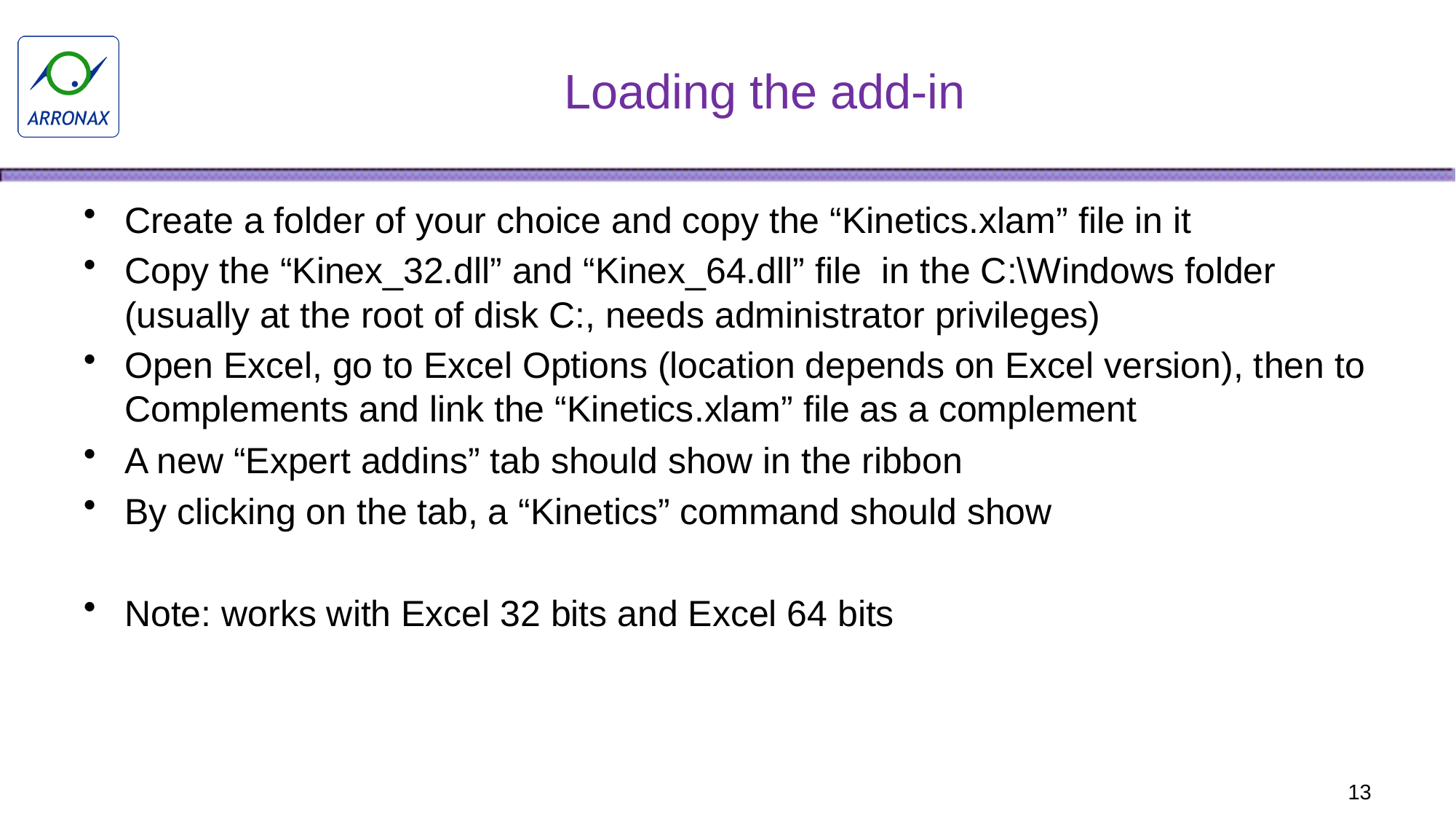

# Loading the add-in
Create a folder of your choice and copy the “Kinetics.xlam” file in it
Copy the “Kinex_32.dll” and “Kinex_64.dll” file  in the C:\Windows folder (usually at the root of disk C:, needs administrator privileges)
Open Excel, go to Excel Options (location depends on Excel version), then to Complements and link the “Kinetics.xlam” file as a complement
A new “Expert addins” tab should show in the ribbon
By clicking on the tab, a “Kinetics” command should show

Note: works with Excel 32 bits and Excel 64 bits
13